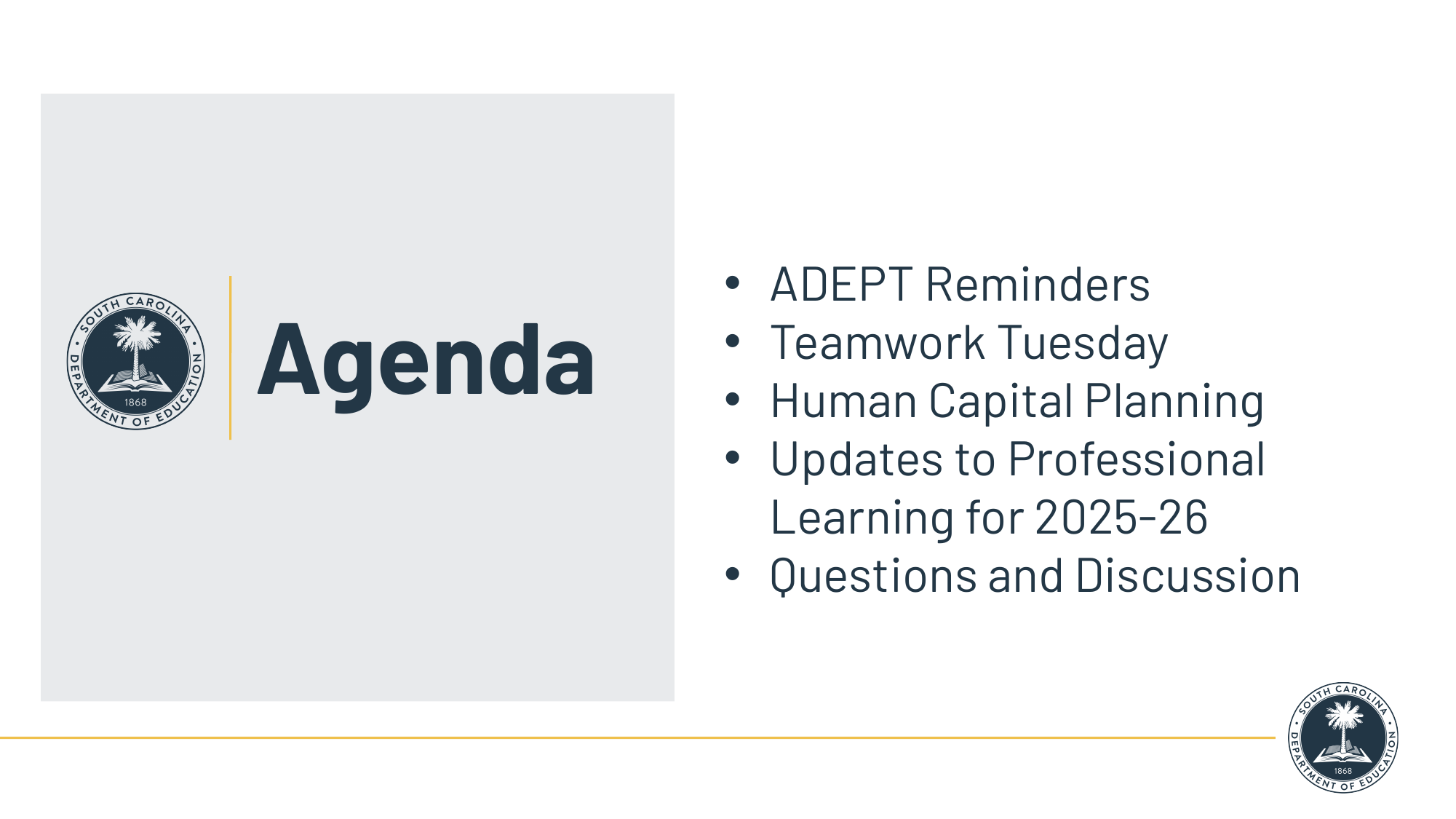

ADEPT Reminders
Teamwork Tuesday
Human Capital Planning
Updates to Professional Learning for 2025-26
Questions and Discussion

Agenda